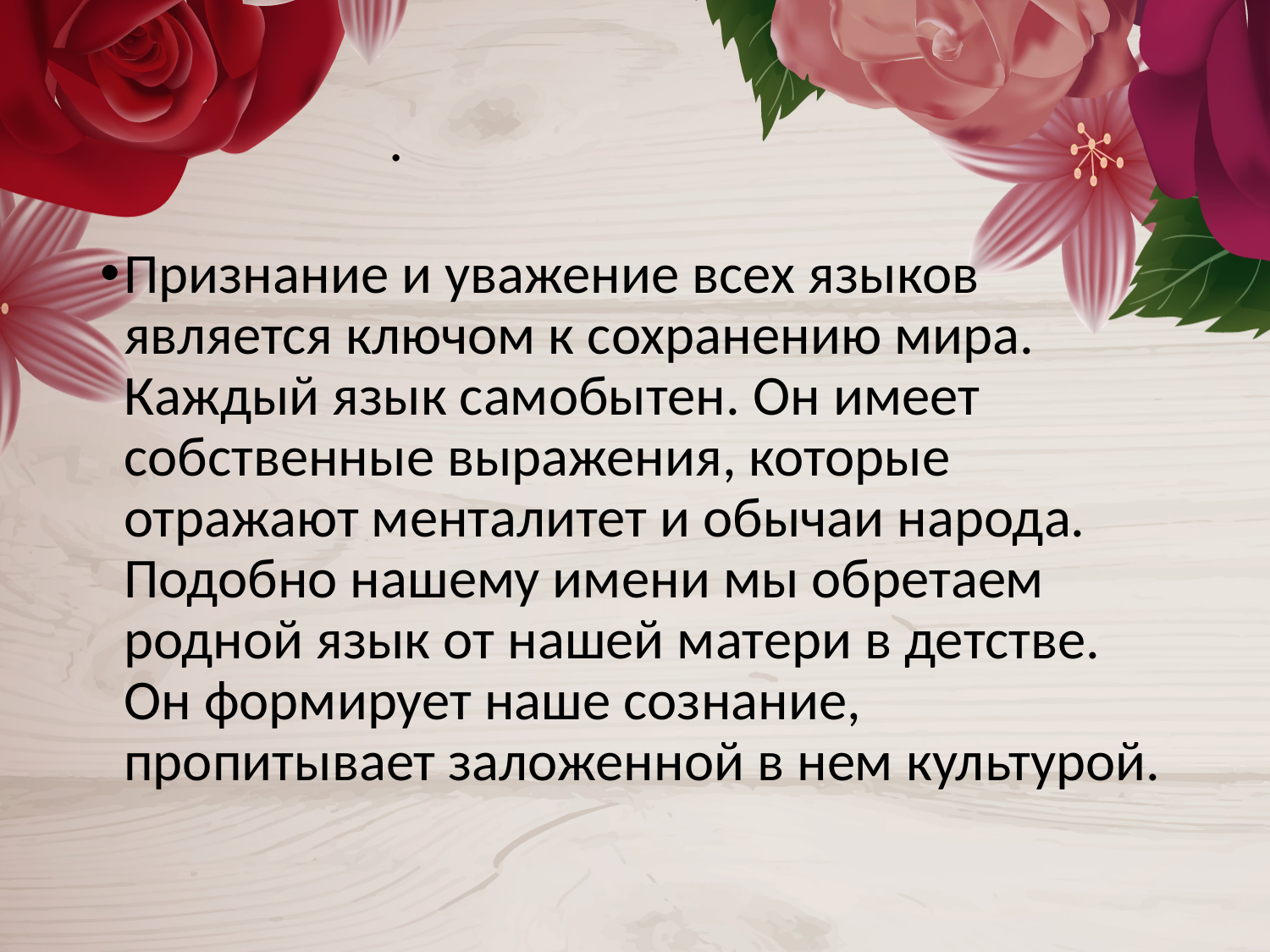

# .
Признание и уважение всех языков является ключом к сохранению мира. Каждый язык самобытен. Он имеет собственные выражения, которые отражают менталитет и обычаи народа. Подобно нашему имени мы обретаем родной язык от нашей матери в детстве. Он формирует наше сознание, пропитывает заложенной в нем культурой.